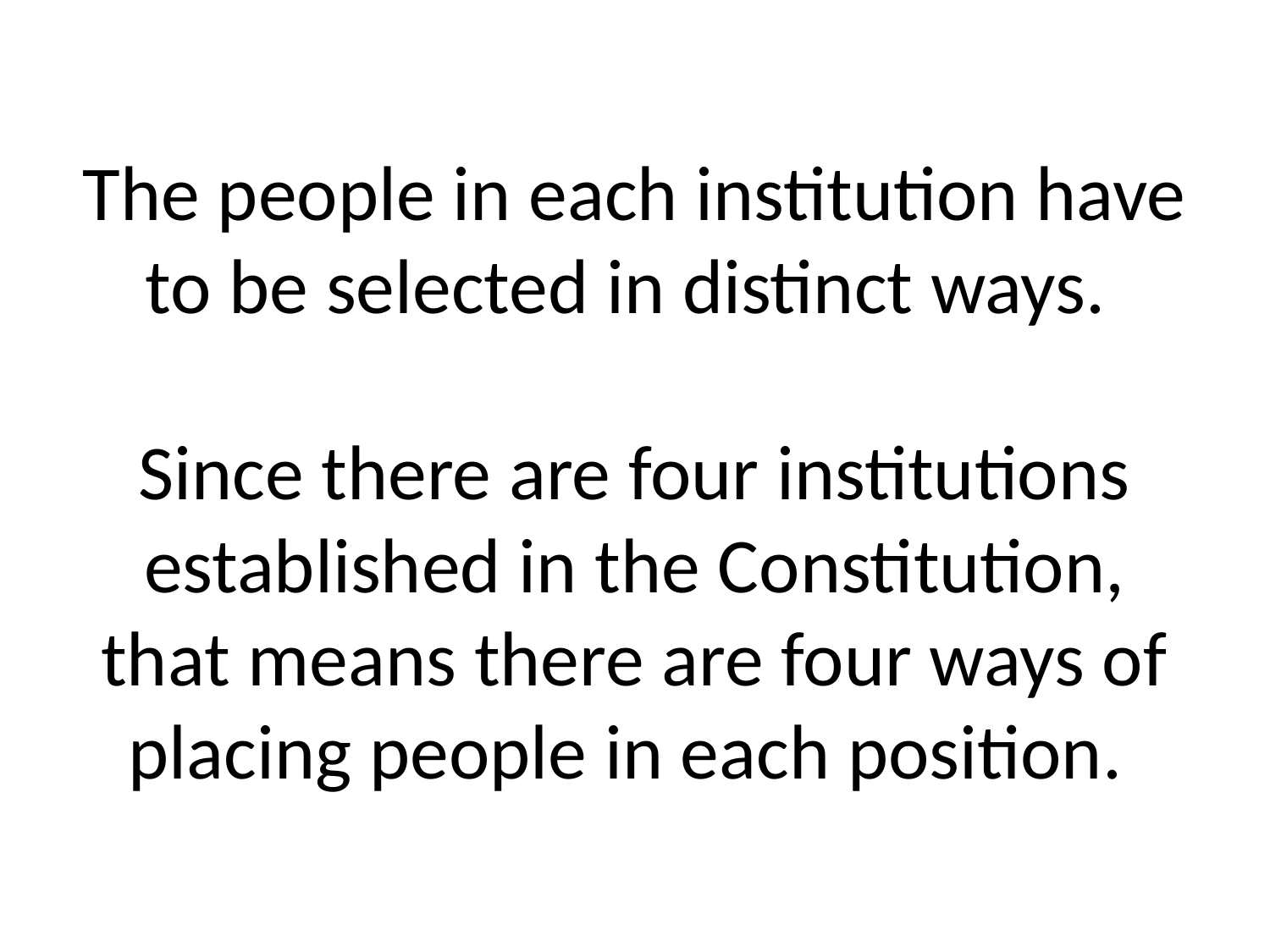

# The people in each institution have to be selected in distinct ways. Since there are four institutions established in the Constitution, that means there are four ways of placing people in each position.